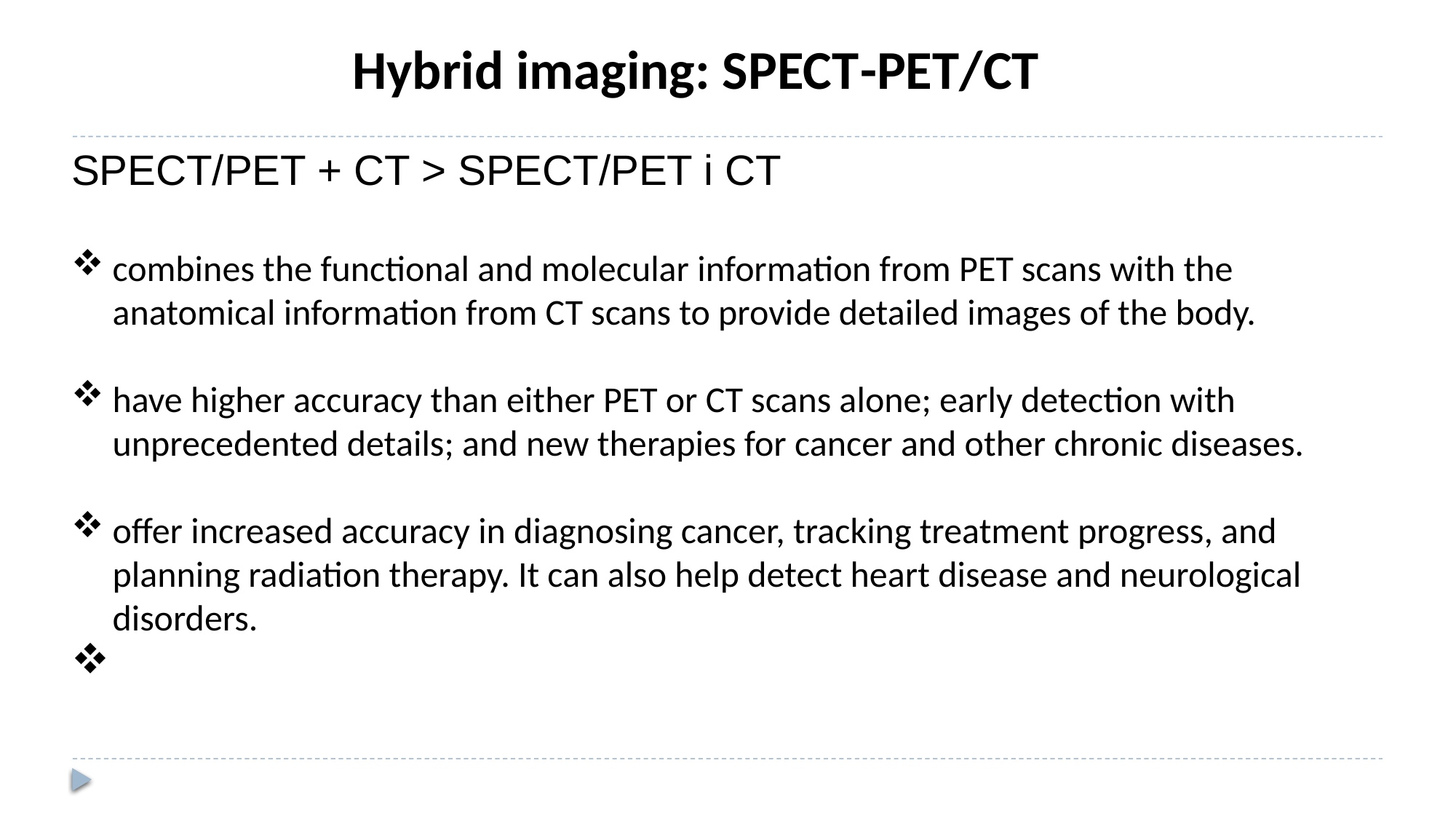

Hybrid imaging: SPECT-PET/CT
SPECT/PET + CT > SPECT/PET i CT

combines the functional and molecular information from PET scans with the anatomical information from CT scans to provide detailed images of the body.

have higher accuracy than either PET or CT scans alone; early detection with unprecedented details; and new therapies for cancer and other chronic diseases.

offer increased accuracy in diagnosing cancer, tracking treatment progress, and planning radiation therapy. It can also help detect heart disease and neurological disorders.